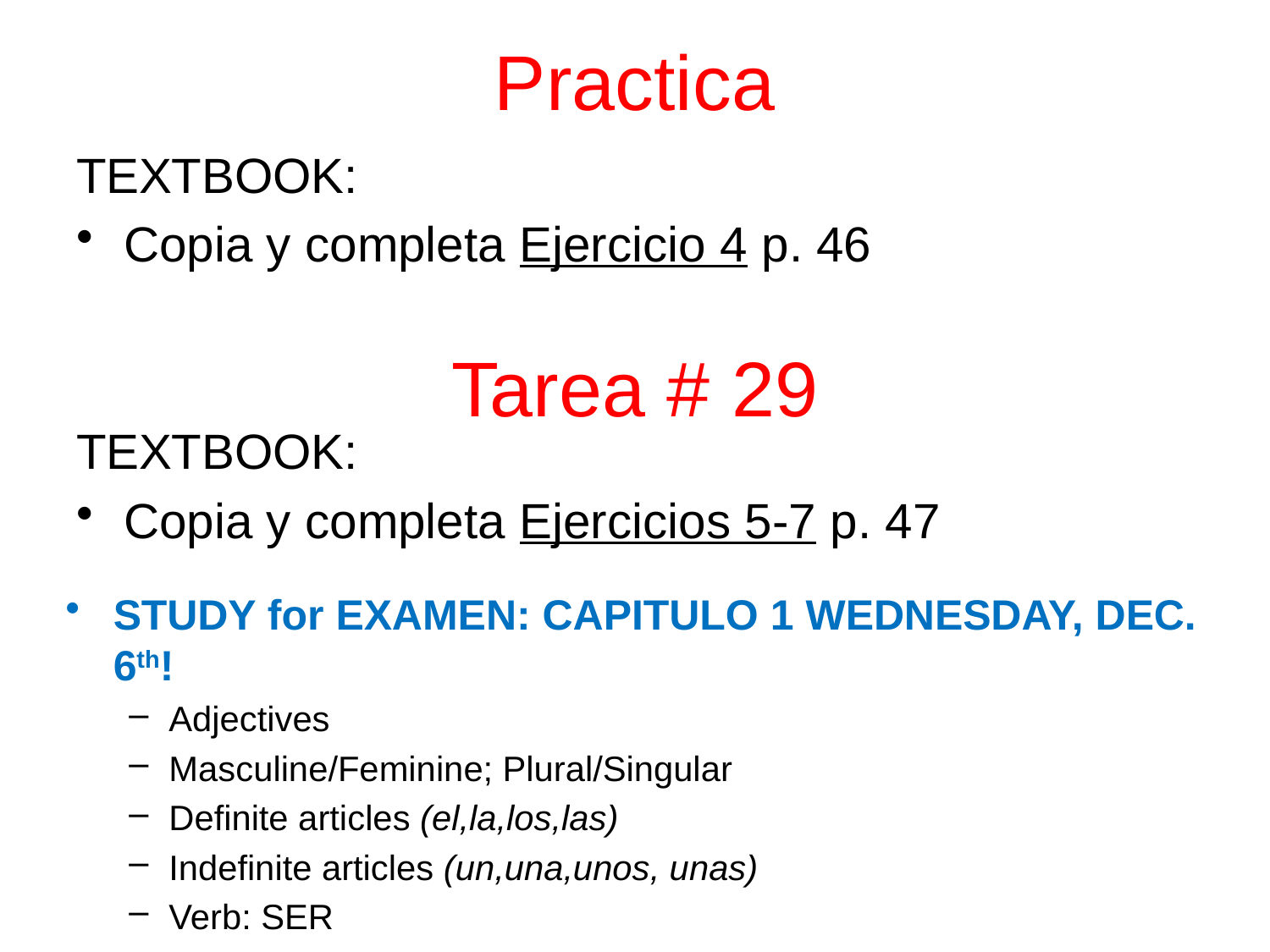

Practica
TEXTBOOK:
Copia y completa Ejercicio 4 p. 46

TEXTBOOK:
Copia y completa Ejercicios 5-7 p. 47
Tarea # 29
STUDY for EXAMEN: CAPITULO 1 WEDNESDAY, DEC. 6th!
Adjectives
Masculine/Feminine; Plural/Singular
Definite articles (el,la,los,las)
Indefinite articles (un,una,unos, unas)
Verb: SER